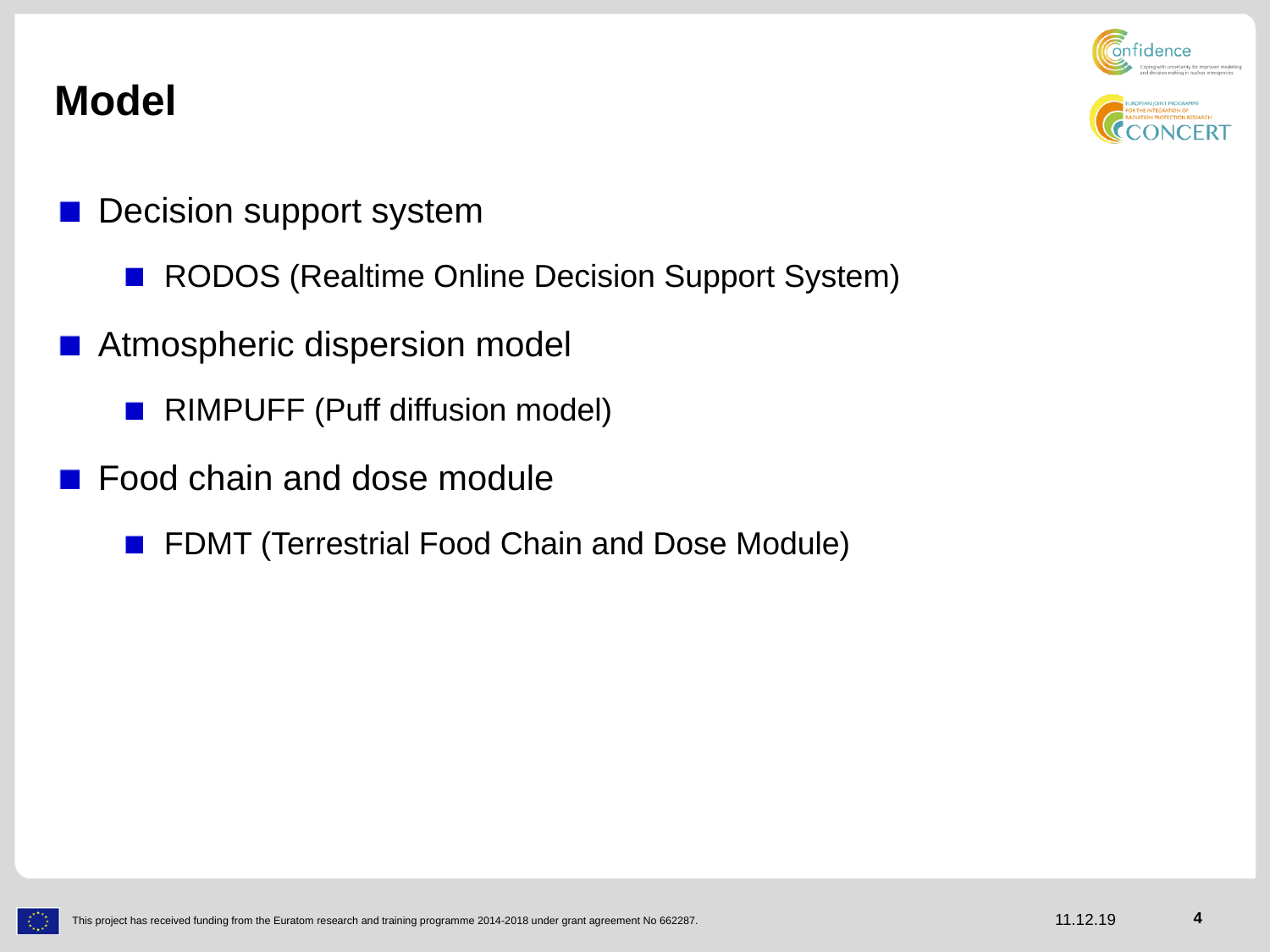

# Model
Decision support system
RODOS (Realtime Online Decision Support System)
Atmospheric dispersion model
RIMPUFF (Puff diffusion model)
Food chain and dose module
FDMT (Terrestrial Food Chain and Dose Module)